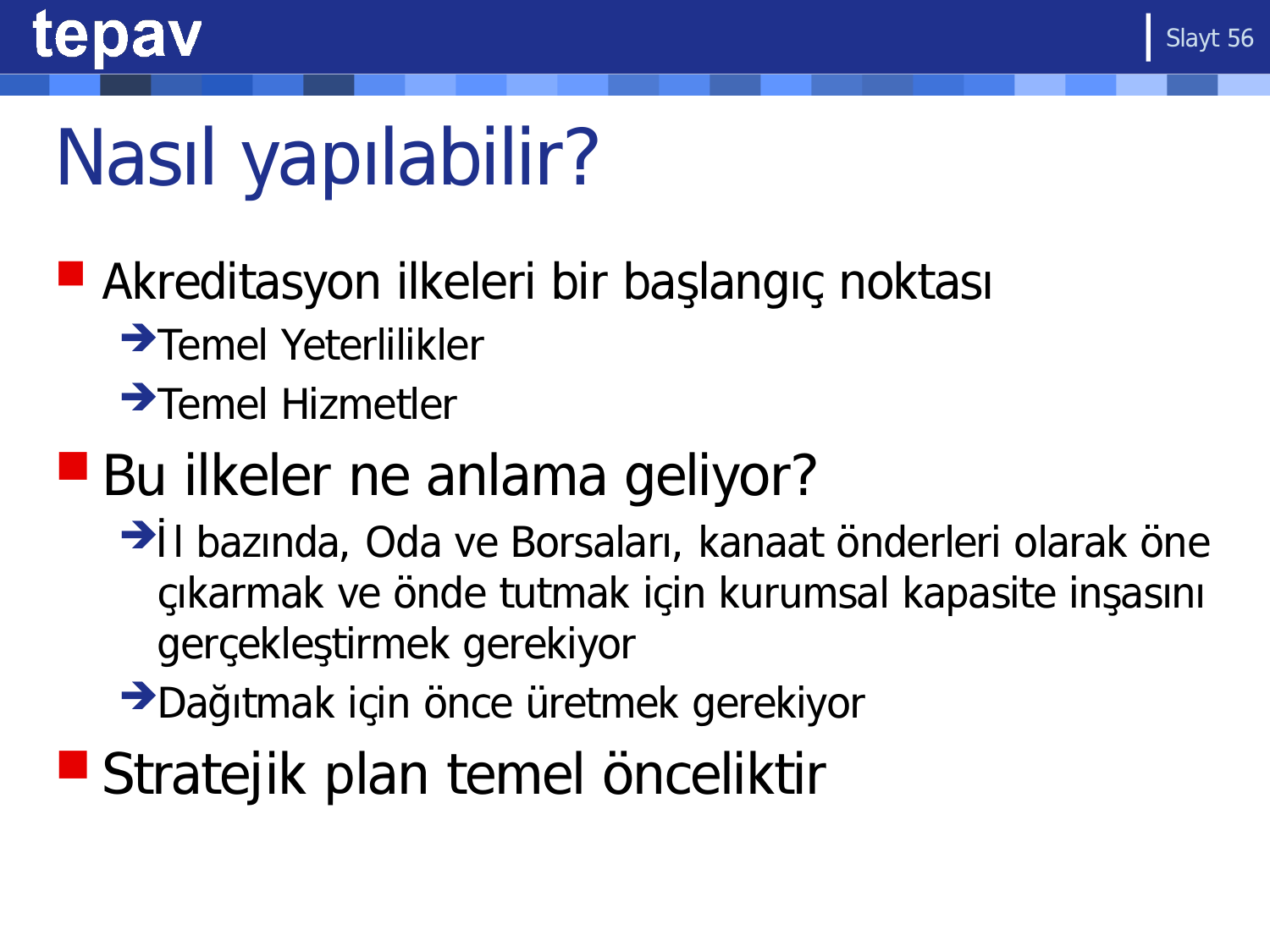

56
# Nasıl yapılabilir?
Akreditasyon ilkeleri bir başlangıç noktası
Temel Yeterlilikler
Temel Hizmetler
Bu ilkeler ne anlama geliyor?
İl bazında, Oda ve Borsaları, kanaat önderleri olarak öne çıkarmak ve önde tutmak için kurumsal kapasite inşasını gerçekleştirmek gerekiyor
Dağıtmak için önce üretmek gerekiyor
Stratejik plan temel önceliktir